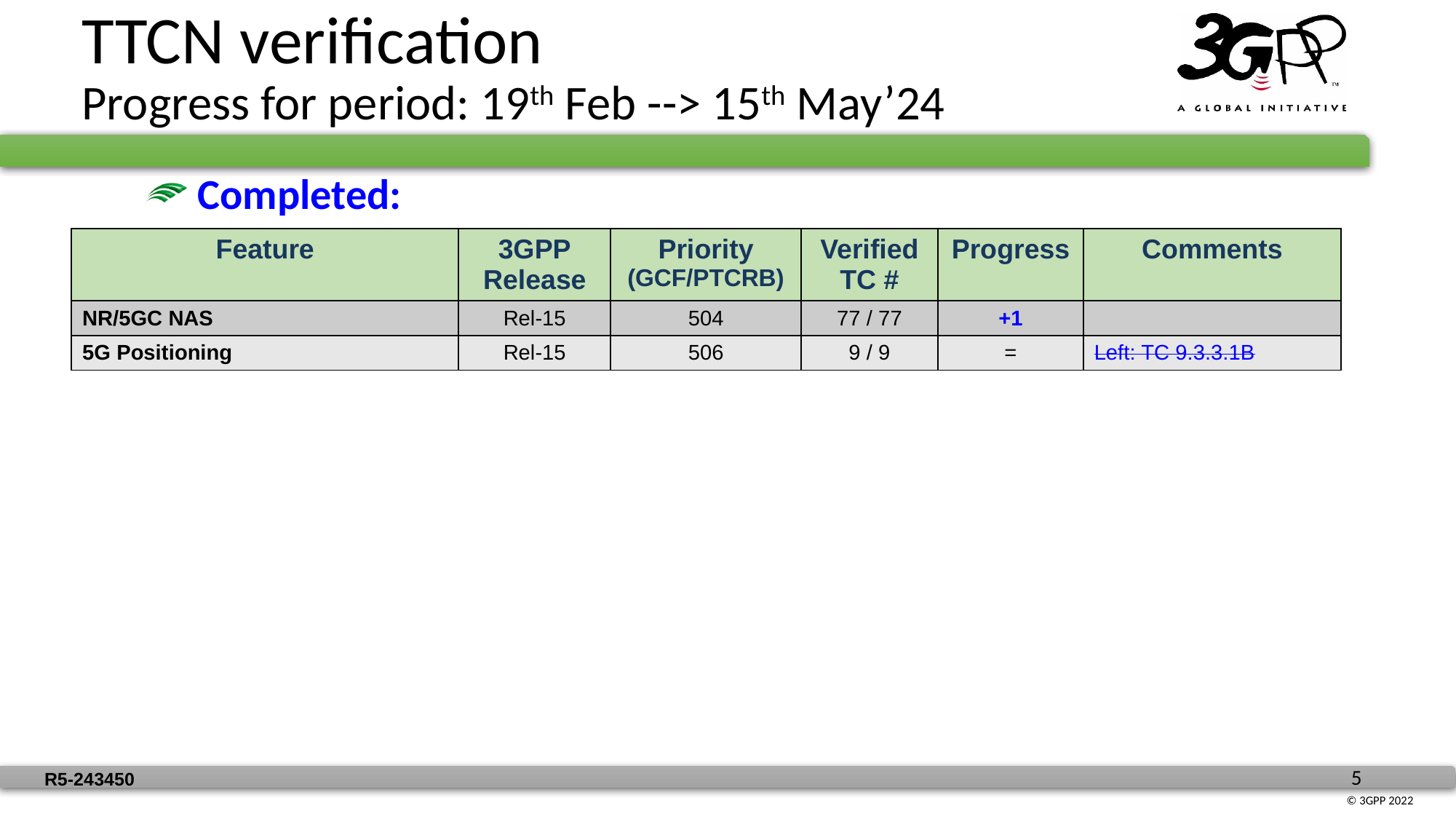

# TTCN verification Progress for period: 19th Feb --> 15th May’24
 Completed:

| Feature | 3GPP Release | Priority (GCF/PTCRB) | Verified TC # | Progress | Comments |
| --- | --- | --- | --- | --- | --- |
| NR/5GC NAS | Rel-15 | 504 | 77 / 77 | +1 |  |
| 5G Positioning | Rel-15 | 506 | 9 / 9 | = | Left: TC 9.3.3.1B |